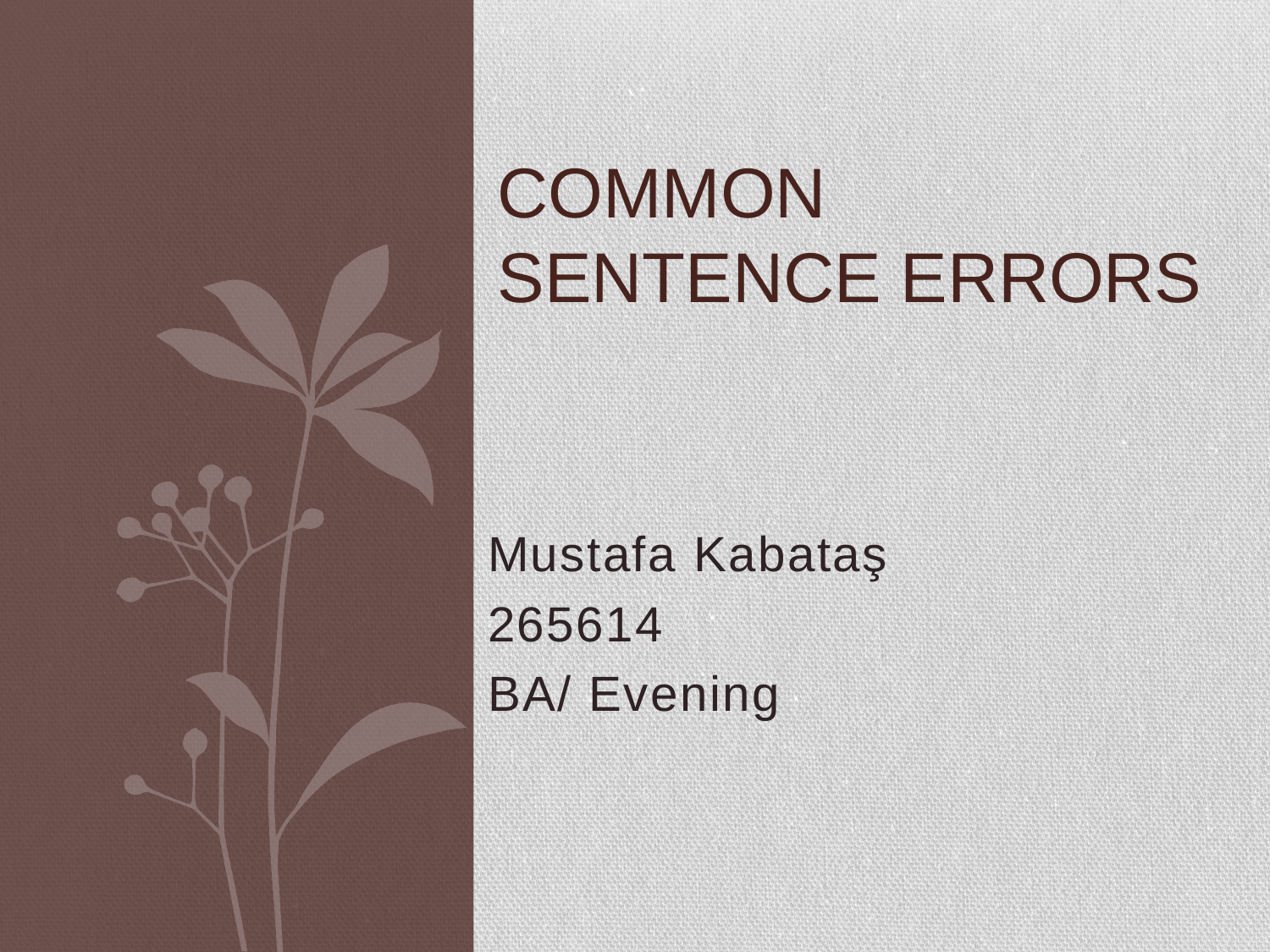

# Common sentence errors
Mustafa Kabataş
265614
BA/ Evening